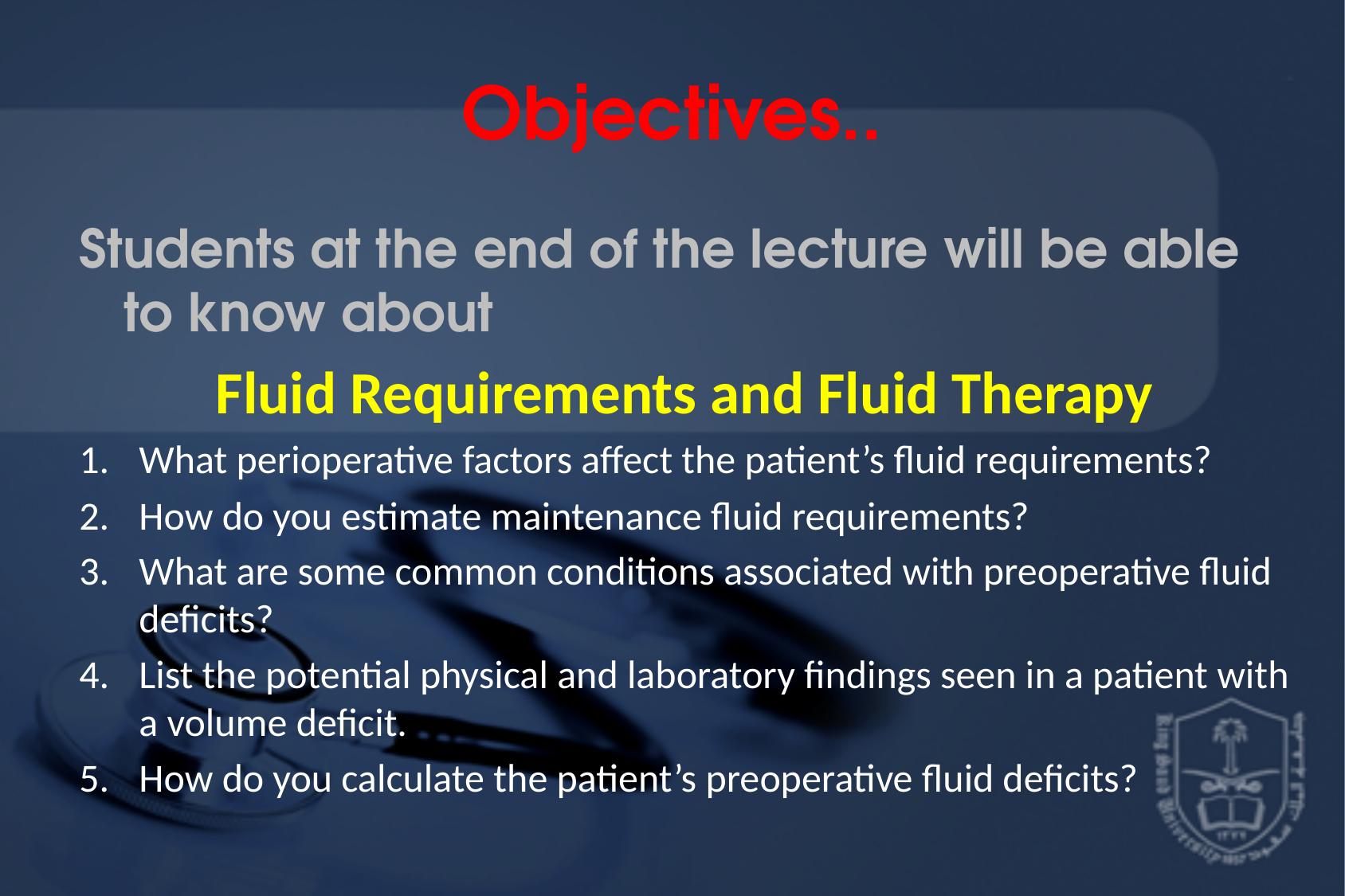

# Objectives..
Students at the end of the lecture will be able to know about
Fluid Requirements and Fluid Therapy
What perioperative factors affect the patient’s fluid requirements?
How do you estimate maintenance fluid requirements?
What are some common conditions associated with preoperative fluid deficits?
List the potential physical and laboratory findings seen in a patient with a volume deficit.
How do you calculate the patient’s preoperative fluid deficits?